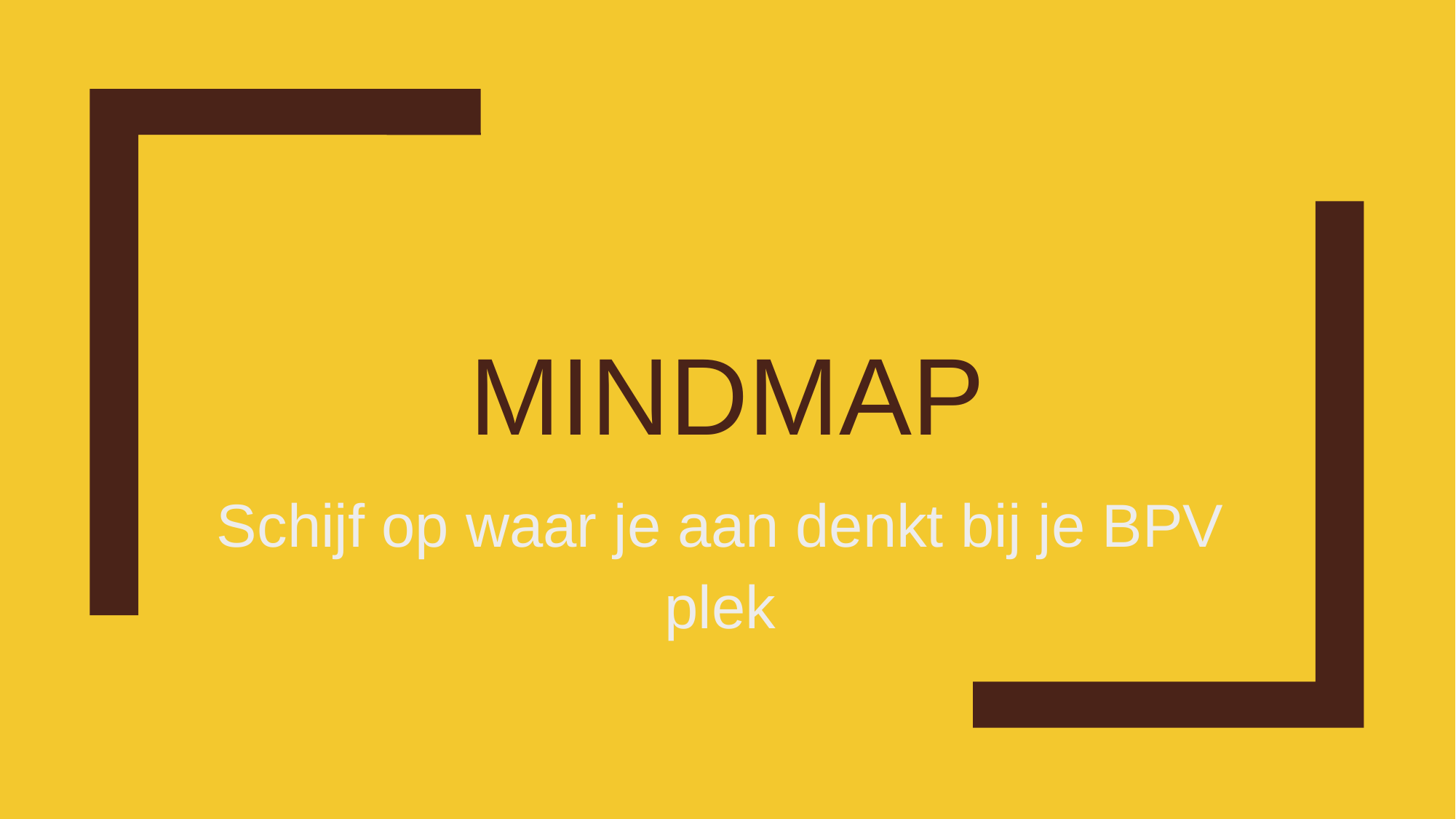

# mindmap
Schijf op waar je aan denkt bij je BPV plek